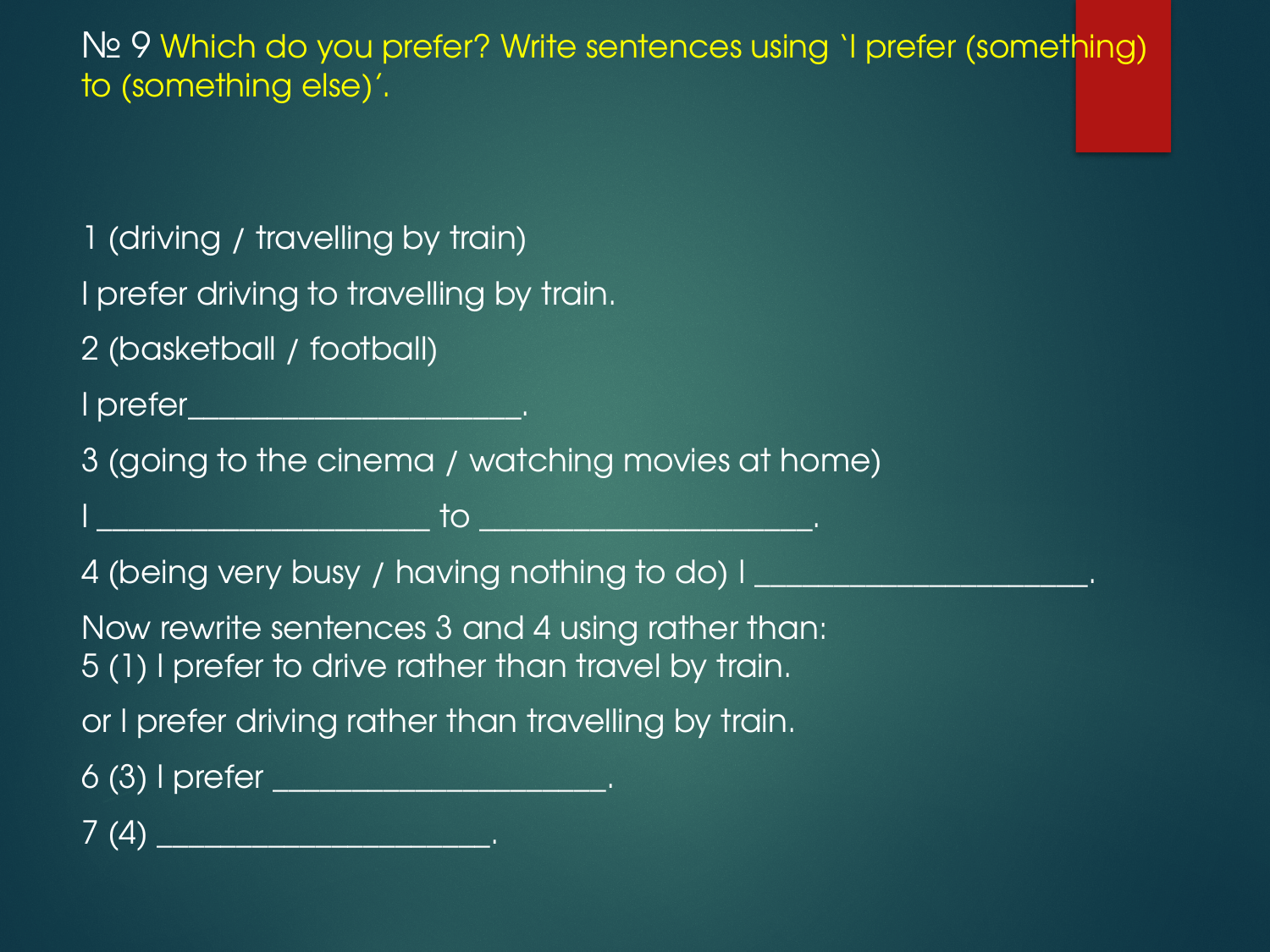

№ 9 Which do you prefer? Write sentences using ‘I prefer (something) to (something else)’.
1 (driving / travelling by train)
I prefer driving to travelling by train.
2 (basketball / football)
I prefer_____________________.
3 (going to the cinema / watching movies at home)
I _____________________ to _____________________.
4 (being very busy / having nothing to do) I _____________________.
Now rewrite sentences 3 and 4 using rather than:
5 (1) I prefer to drive rather than travel by train.
or I prefer driving rather than travelling by train.
6 (3) I prefer _____________________.
7 (4) _____________________.